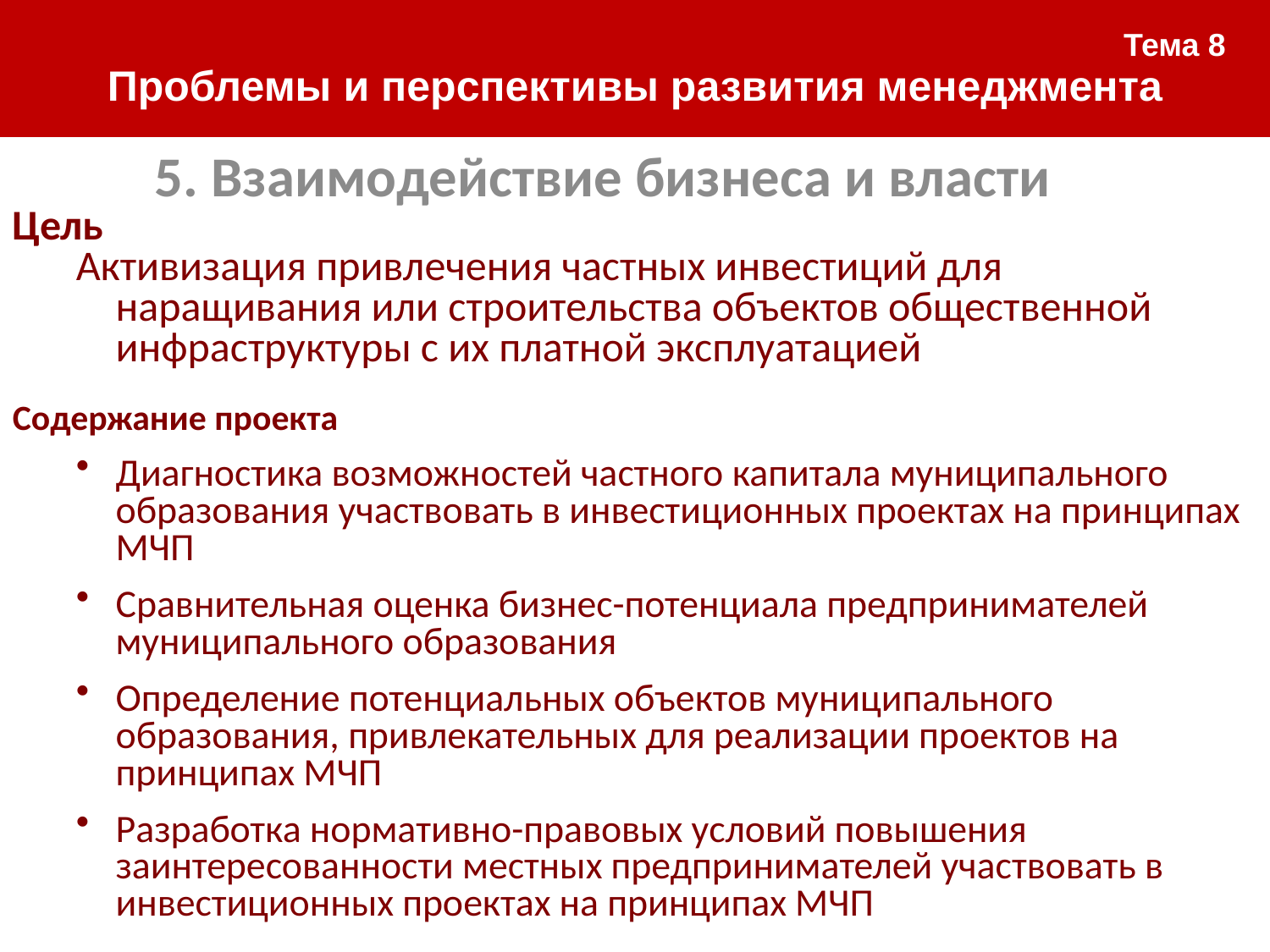

| Тема 8 Проблемы и перспективы развития менеджмента |
| --- |
5. Взаимодействие бизнеса и власти

#
Цель
Активизация привлечения частных инвестиций для наращивания или строительства объектов общественной инфраструктуры с их платной эксплуатацией

Содержание проекта
Диагностика возможностей частного капитала муниципального образования участвовать в инвестиционных проектах на принципах МЧП
Сравнительная оценка бизнес-потенциала предпринимателей муниципального образования
Определение потенциальных объектов муниципального образования, привлекательных для реализации проектов на принципах МЧП
Разработка нормативно-правовых условий повышения заинтересованности местных предпринимателей участвовать в инвестиционных проектах на принципах МЧП